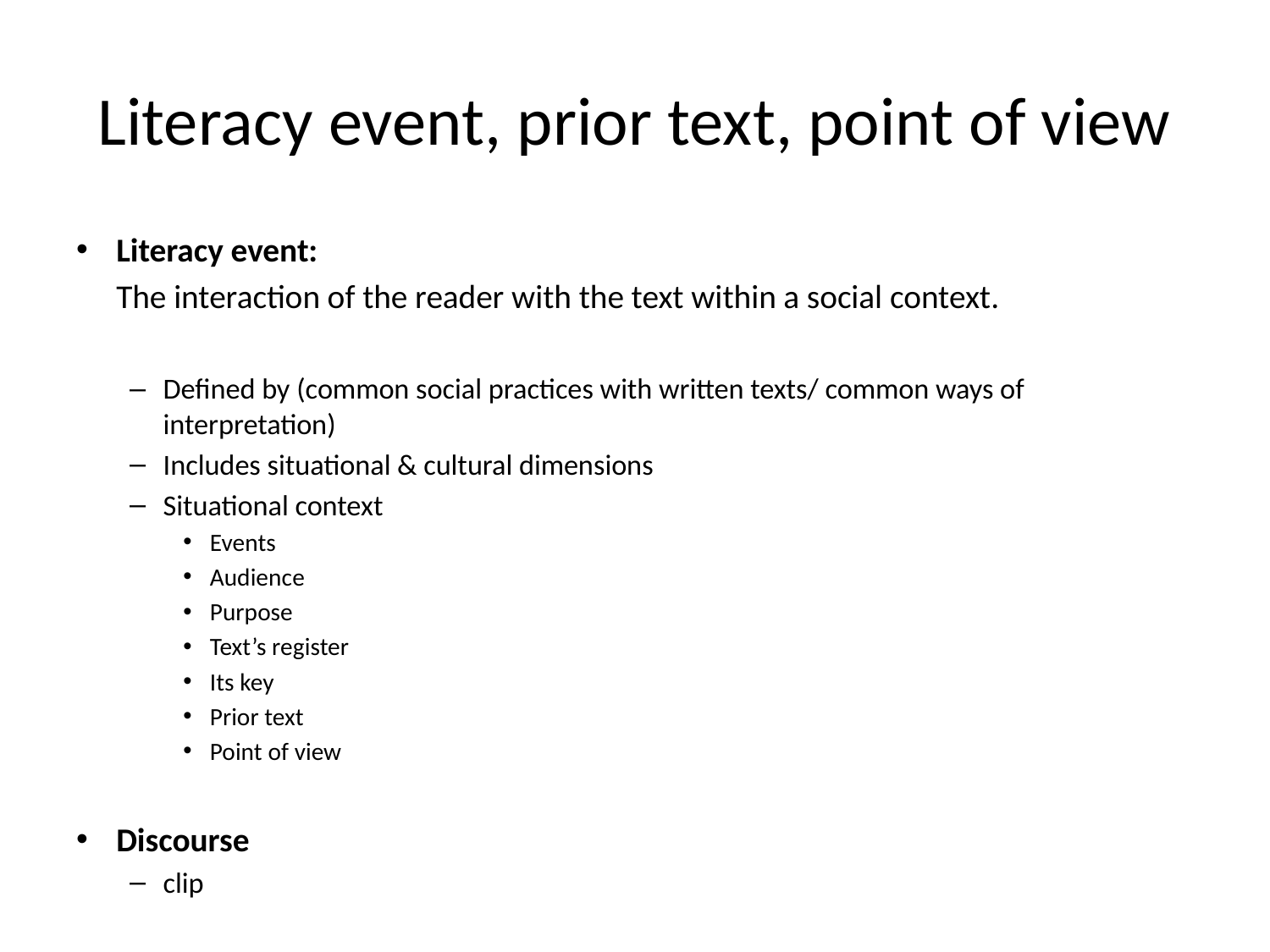

# Literacy event, prior text, point of view
Literacy event:
	The interaction of the reader with the text within a social context.

Defined by (common social practices with written texts/ common ways of interpretation)
Includes situational & cultural dimensions
Situational context
Events
Audience
Purpose
Text’s register
Its key
Prior text
Point of view

Discourse
clip